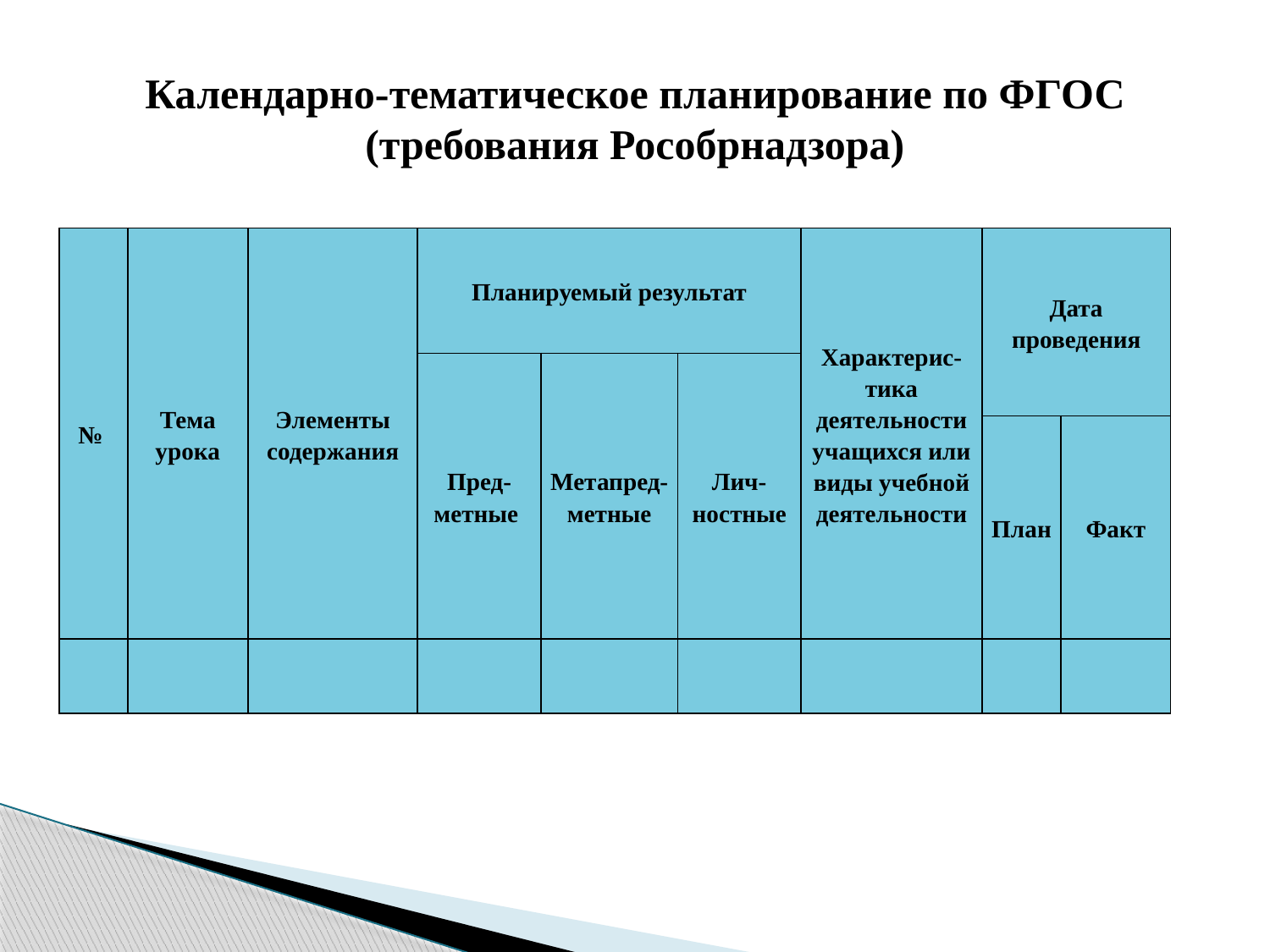

# Календарно-тематическое планирование по ФГОС (требования Рособрнадзора)
| № | Тема урока | Элементы содержания | Планируемый результат |  |  | Характерис-тика деятельности учащихся или виды учебной деятельности | Дата проведения |  |
| --- | --- | --- | --- | --- | --- | --- | --- | --- |
|  |  |  | Пред-метные | Метапред-метные | Лич-ностные |  |  |  |
|  |  |  |  |  |  |  | План | Факт |
|  |  |  |  |  |  |  |  |  |